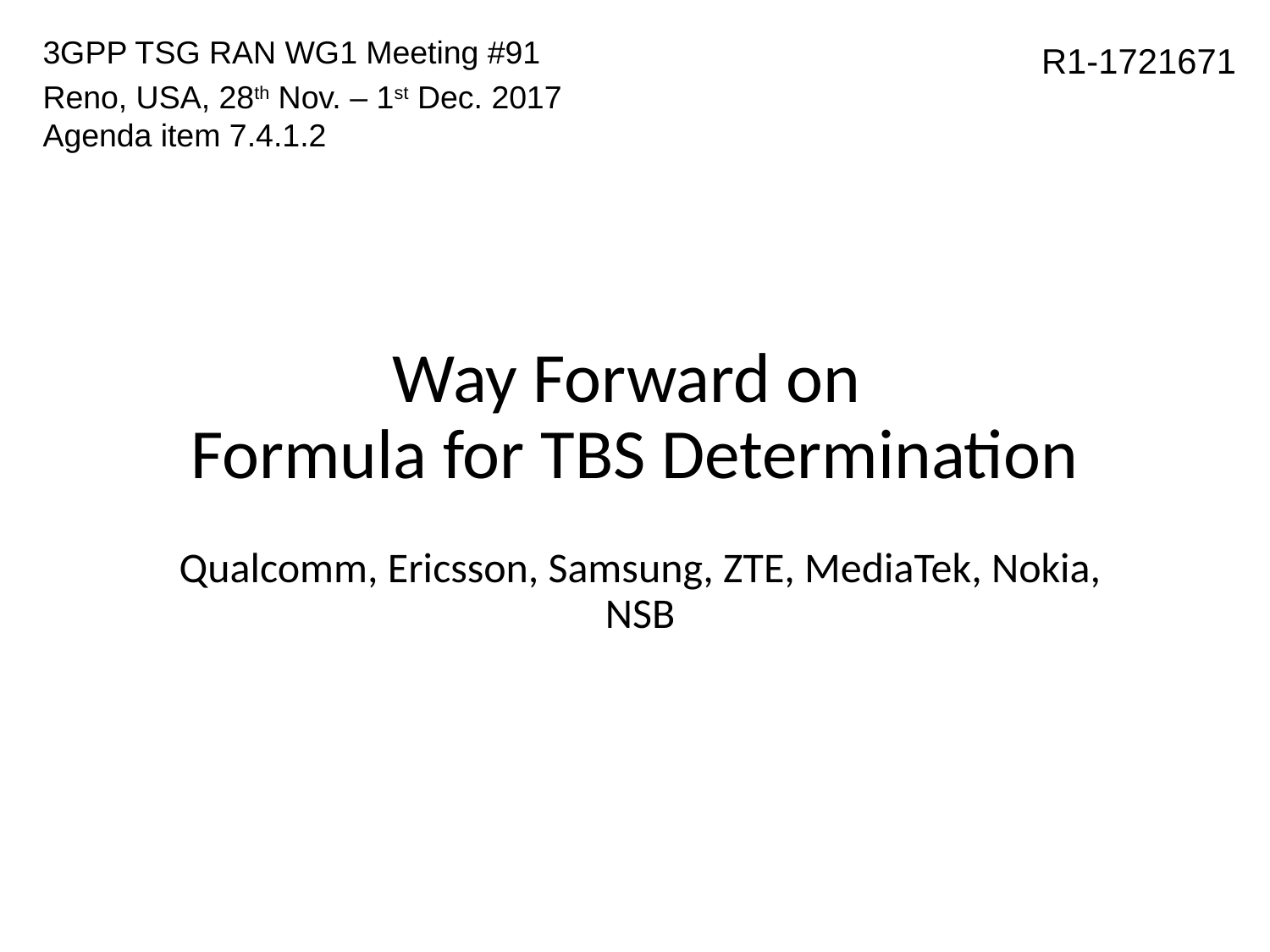

3GPP TSG RAN WG1 Meeting #91
Reno, USA, 28th Nov. – 1st Dec. 2017
Agenda item 7.4.1.2
R1-1721671
# Way Forward on Formula for TBS Determination
Qualcomm, Ericsson, Samsung, ZTE, MediaTek, Nokia, NSB